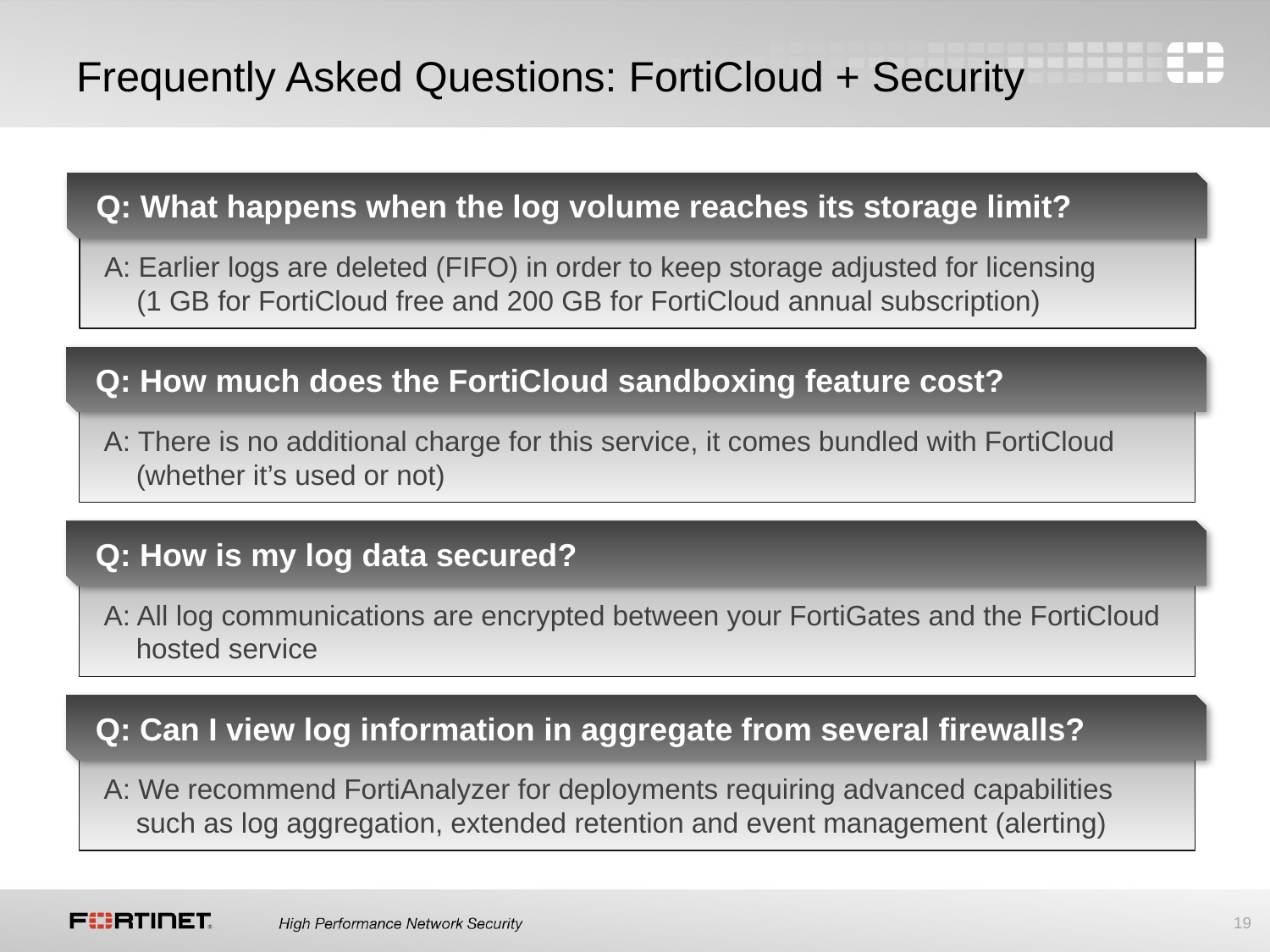

# Frequently Asked Questions: FortiCloud + Security
 Q: What happens when the log volume reaches its storage limit?

A: Earlier logs are deleted (FIFO) in order to keep storage adjusted for licensing
(1 GB for FortiCloud free and 200 GB for FortiCloud annual subscription)
 Q: How much does the FortiCloud sandboxing feature cost?

A: There is no additional charge for this service, it comes bundled with FortiCloud (whether it’s used or not)
 Q: How is my log data secured?

A: All log communications are encrypted between your FortiGates and the FortiCloud hosted service
 Q: Can I view log information in aggregate from several firewalls?

A: We recommend FortiAnalyzer for deployments requiring advanced capabilities such as log aggregation, extended retention and event management (alerting)